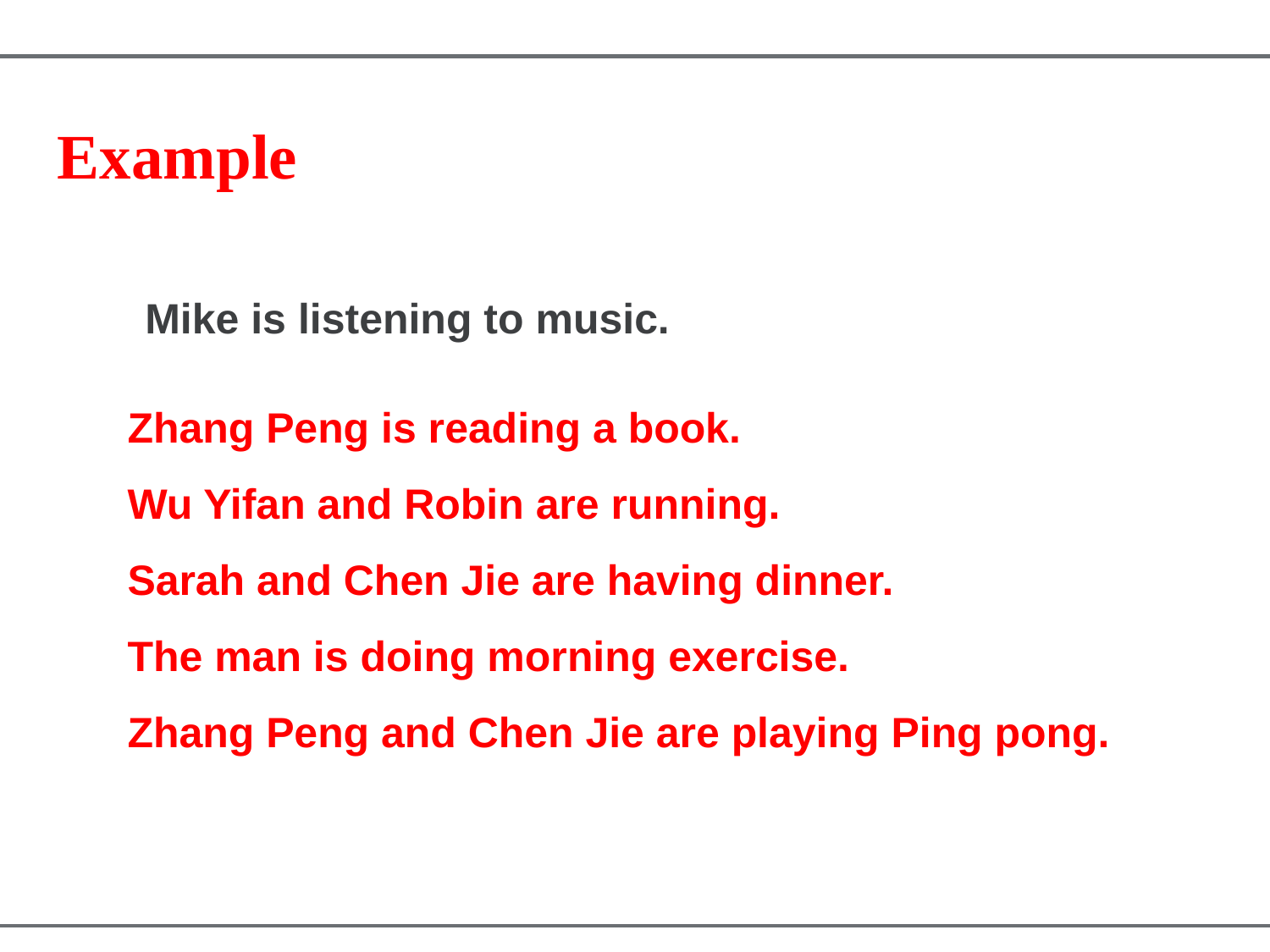

Example
Mike is listening to music.
Zhang Peng is reading a book.
Wu Yifan and Robin are running.
Sarah and Chen Jie are having dinner.
The man is doing morning exercise.
Zhang Peng and Chen Jie are playing Ping pong.